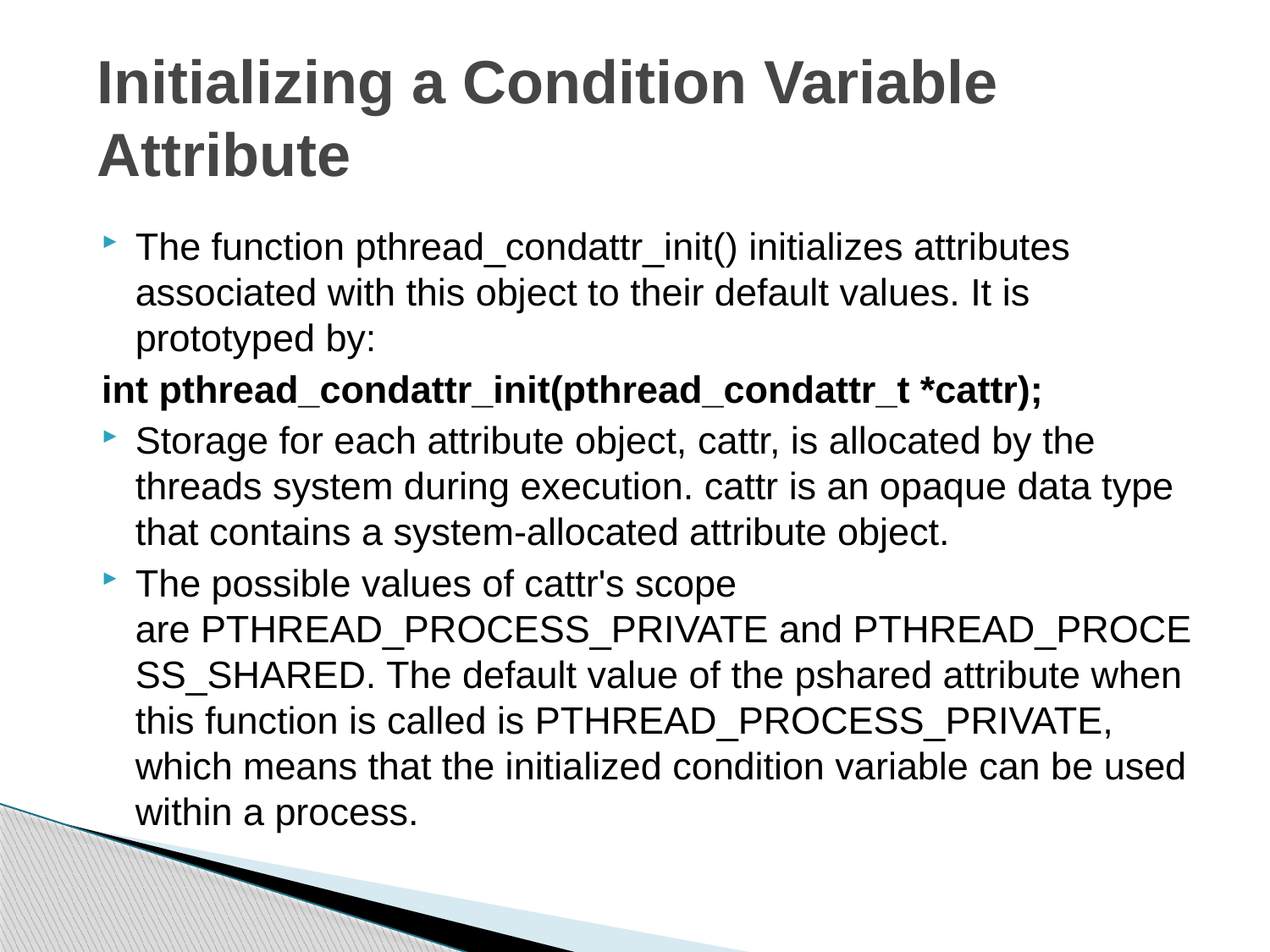

Initializing a Condition Variable Attribute
The function pthread_condattr_init() initializes attributes associated with this object to their default values. It is prototyped by:
int pthread_condattr_init(pthread_condattr_t *cattr);
Storage for each attribute object, cattr, is allocated by the threads system during execution. cattr is an opaque data type that contains a system-allocated attribute object.
The possible values of cattr's scope are PTHREAD_PROCESS_PRIVATE and PTHREAD_PROCESS_SHARED. The default value of the pshared attribute when this function is called is PTHREAD_PROCESS_PRIVATE, which means that the initialized condition variable can be used within a process.